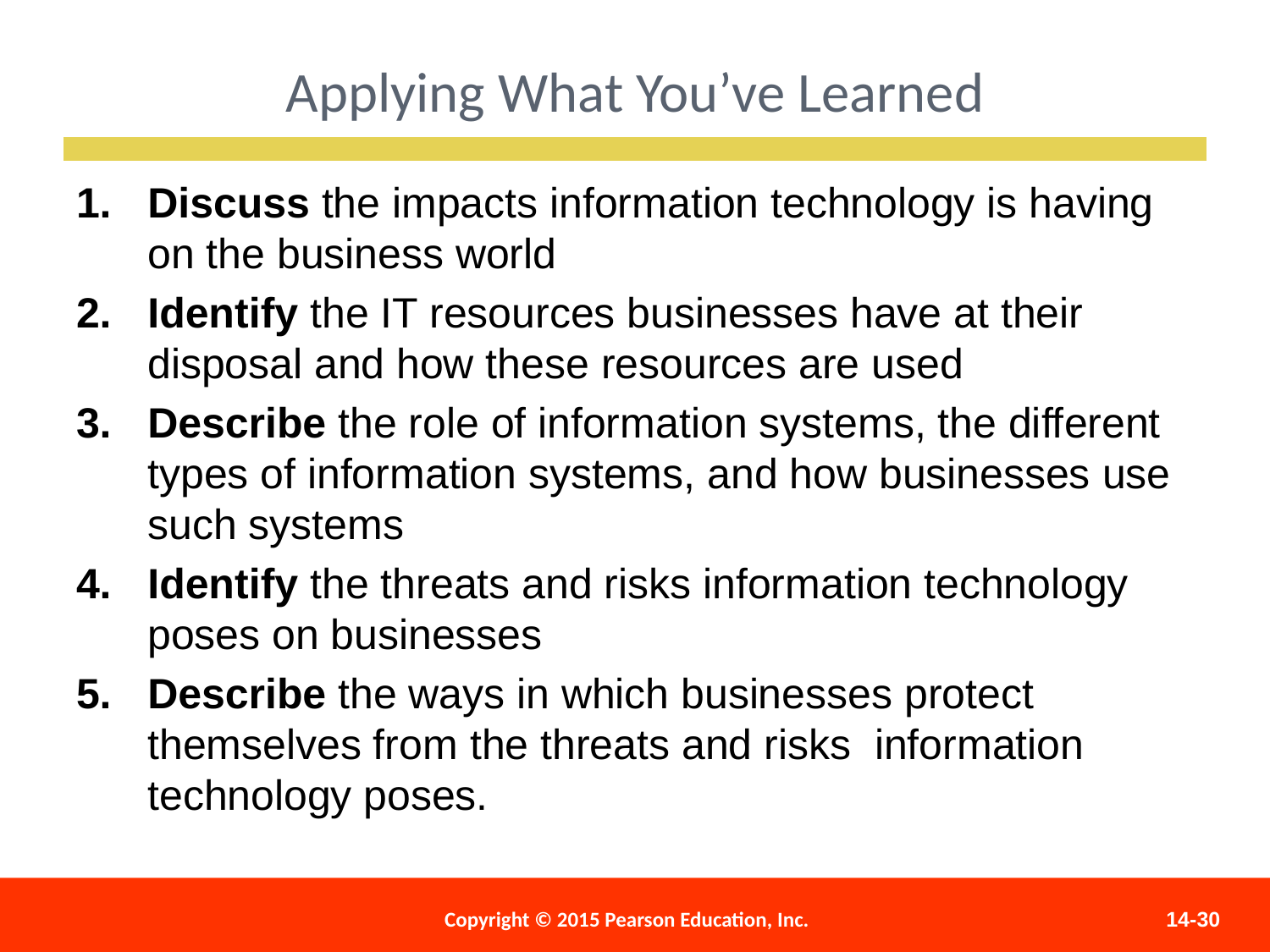

Applying What You’ve Learned
Discuss the impacts information technology is having on the business world
Identify the IT resources businesses have at their disposal and how these resources are used
Describe the role of information systems, the different types of information systems, and how businesses use such systems
Identify the threats and risks information technology poses on businesses
Describe the ways in which businesses protect themselves from the threats and risks  information technology poses.